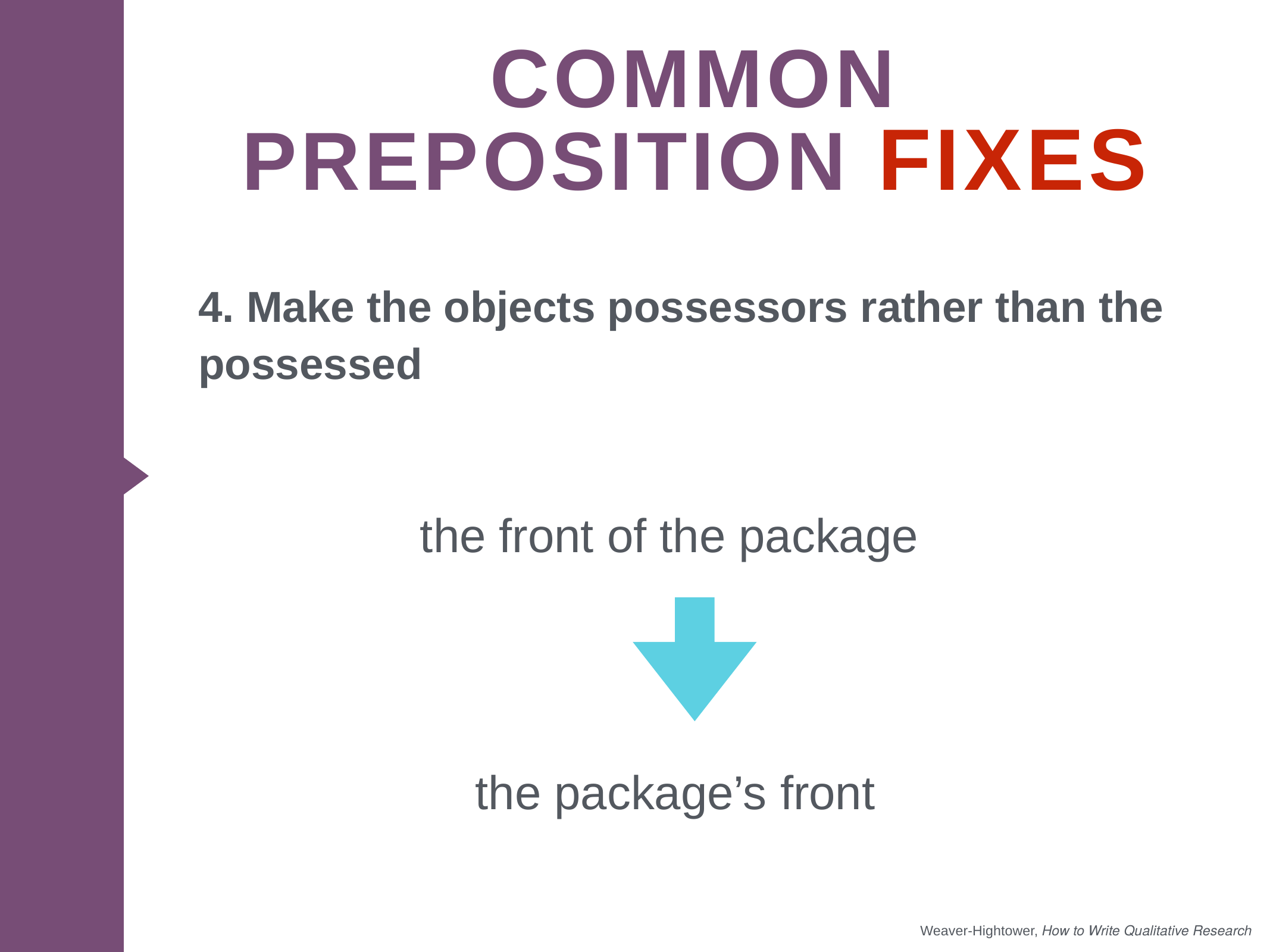

# Common Preposition fixes
4. Make the objects possessors rather than the possessed
the front of the package

the package’s front